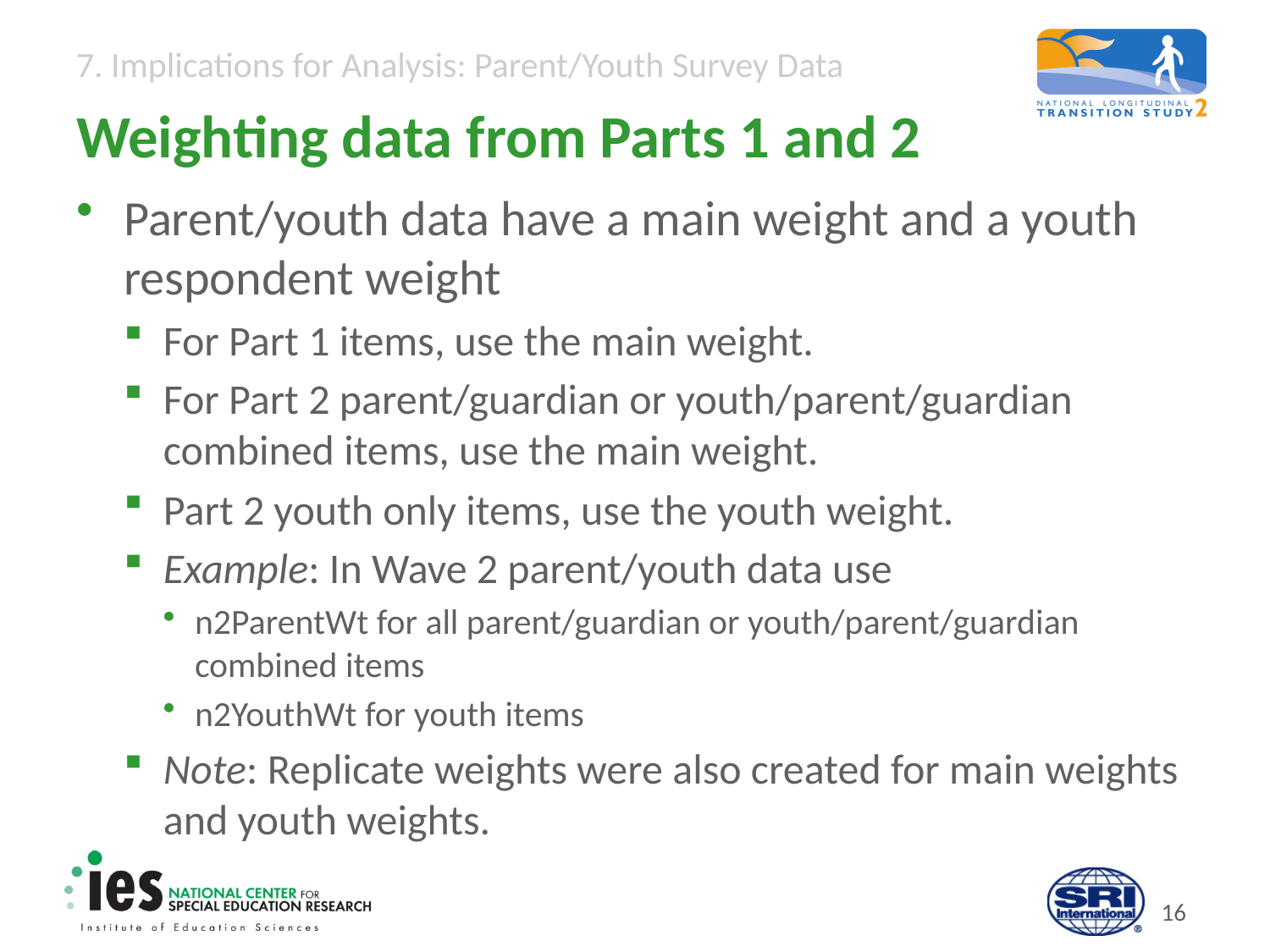

# Weighting data from Parts 1 and 2
Parent/youth data have a main weight and a youth respondent weight
For Part 1 items, use the main weight.
For Part 2 parent/guardian or youth/parent/guardian combined items, use the main weight.
Part 2 youth only items, use the youth weight.
Example: In Wave 2 parent/youth data use
n2ParentWt for all parent/guardian or youth/parent/guardian combined items
n2YouthWt for youth items
Note: Replicate weights were also created for main weights and youth weights.
16